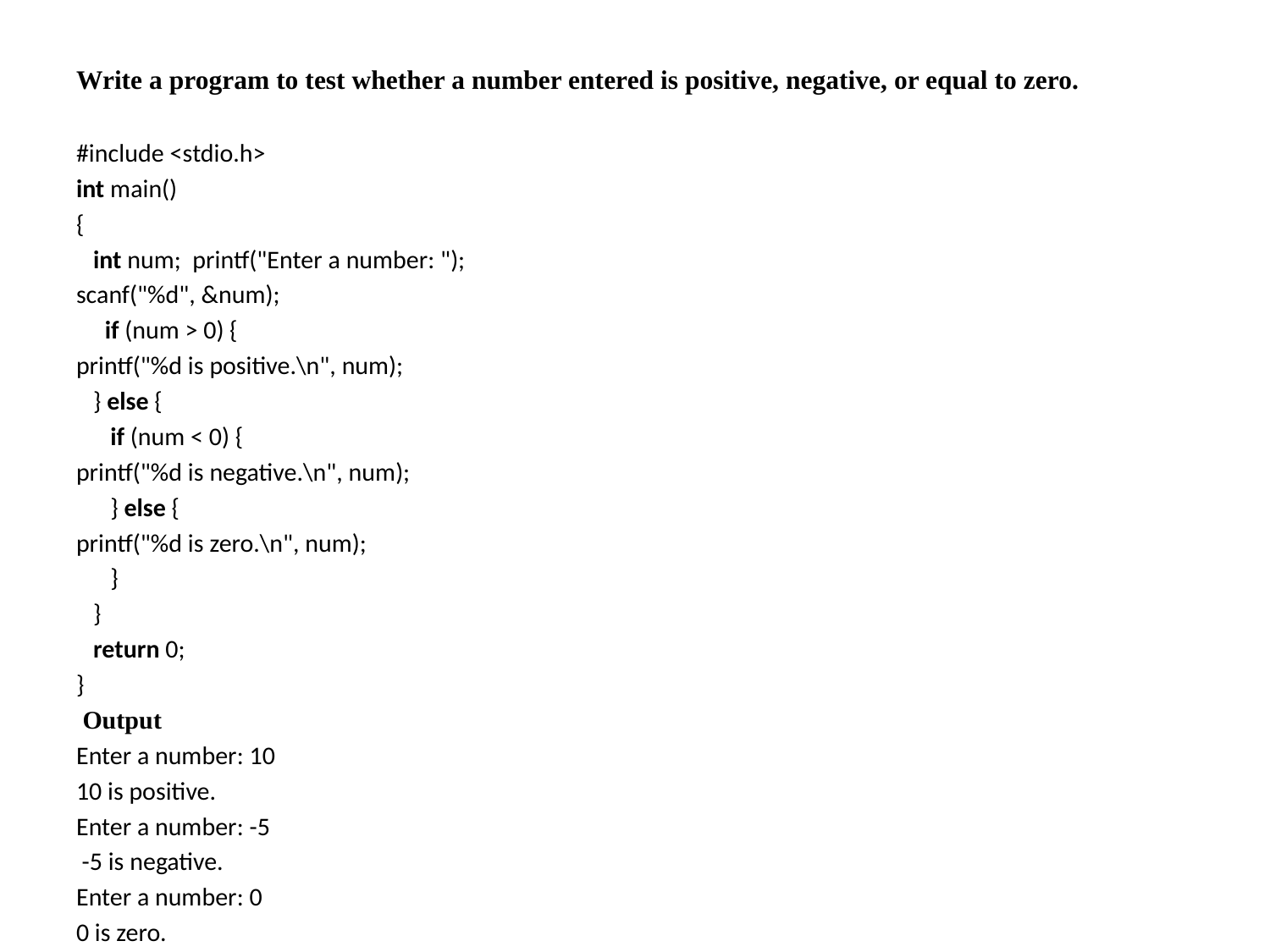

Write a program to test whether a number entered is positive, negative, or equal to zero.

#include <stdio.h>
int main()
{
   int num;  printf("Enter a number: ");
scanf("%d", &num);
     if (num > 0) {
printf("%d is positive.\n", num);
   } else {
      if (num < 0) {
printf("%d is negative.\n", num);
      } else {
printf("%d is zero.\n", num);
      }
   }
   return 0;
}
 Output
Enter a number: 10
10 is positive.
Enter a number: -5
 -5 is negative.
Enter a number: 0
0 is zero.